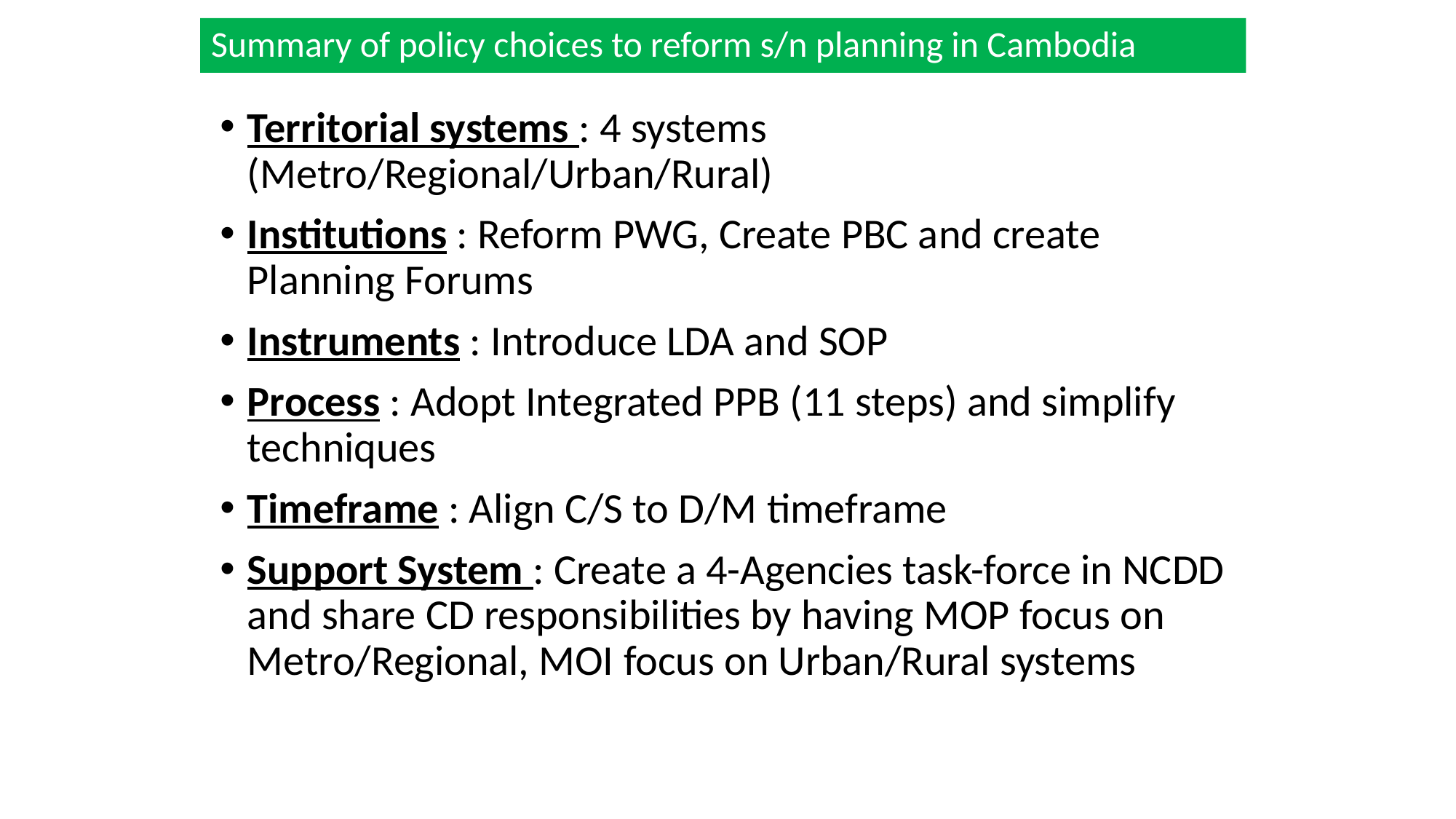

# Summary of policy choices to reform s/n planning in Cambodia
Territorial systems : 4 systems (Metro/Regional/Urban/Rural)
Institutions : Reform PWG, Create PBC and create Planning Forums
Instruments : Introduce LDA and SOP
Process : Adopt Integrated PPB (11 steps) and simplify techniques
Timeframe : Align C/S to D/M timeframe
Support System : Create a 4-Agencies task-force in NCDD and share CD responsibilities by having MOP focus on Metro/Regional, MOI focus on Urban/Rural systems